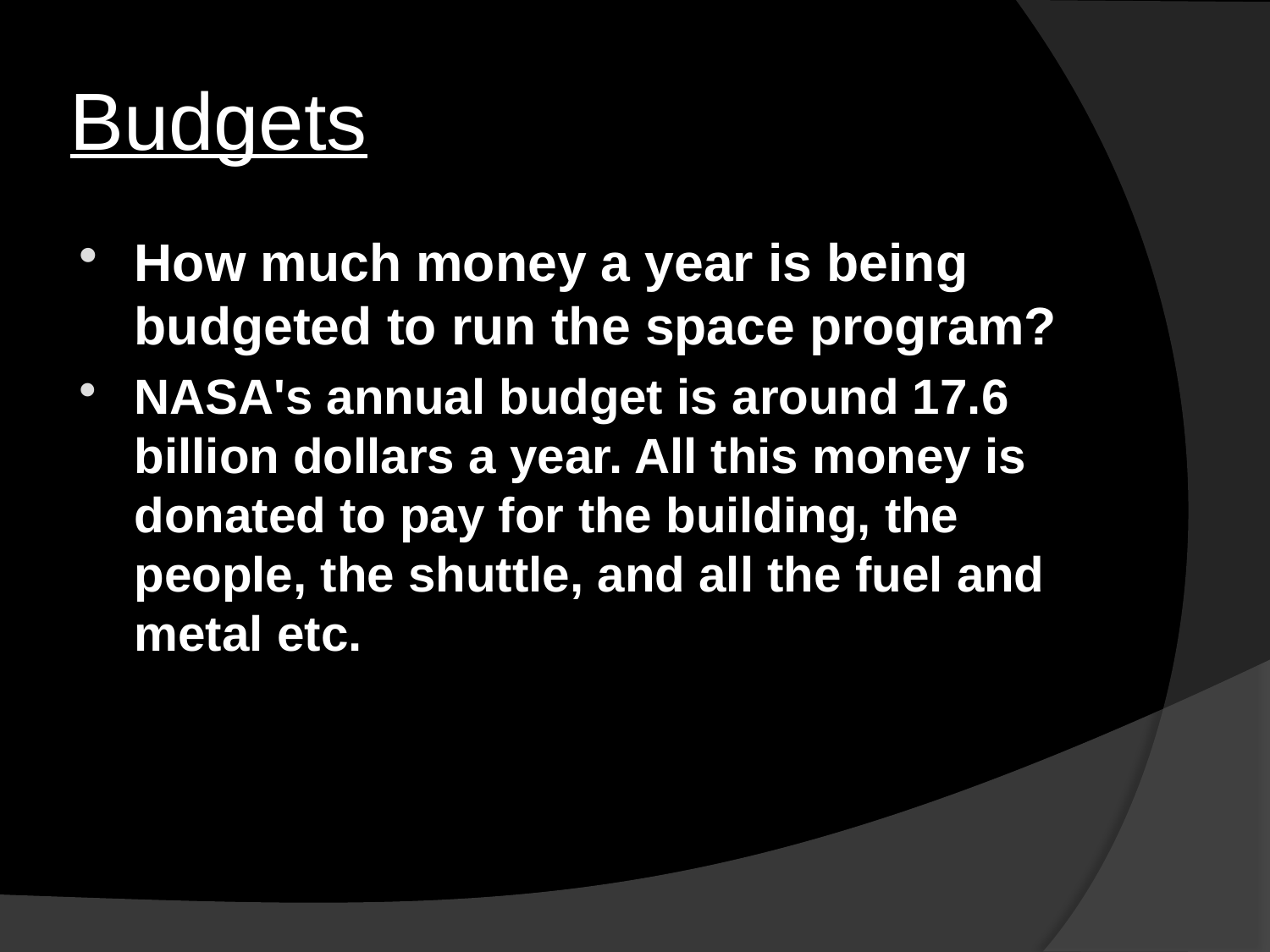

# Budgets
How much money a year is being budgeted to run the space program?
NASA's annual budget is around 17.6 billion dollars a year. All this money is donated to pay for the building, the people, the shuttle, and all the fuel and metal etc.